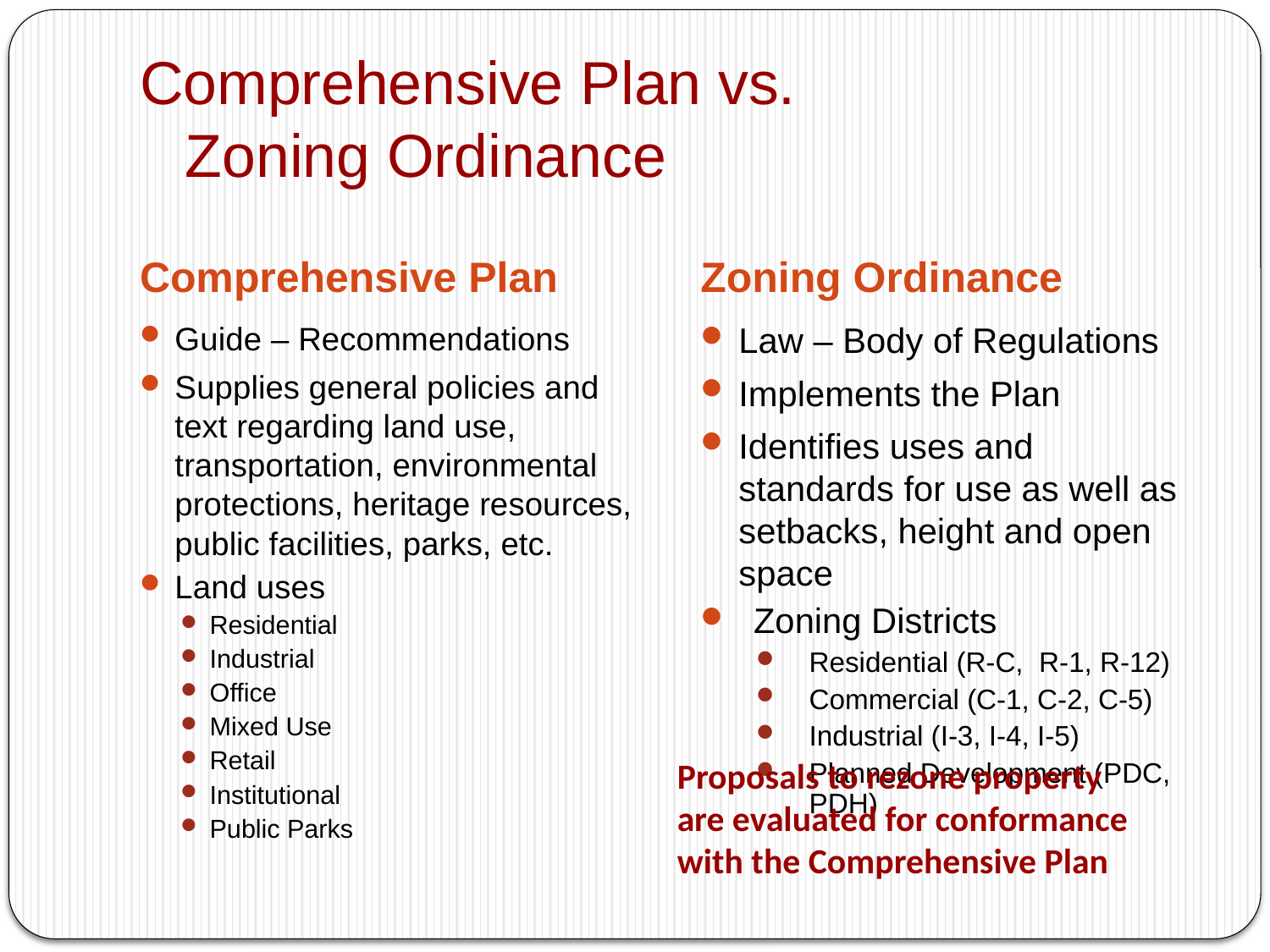

# Comprehensive Plan vs.                Zoning Ordinance
Comprehensive Plan
Zoning Ordinance
Guide – Recommendations
Supplies general policies and text regarding land use, transportation, environmental protections, heritage resources, public facilities, parks, etc.
Land uses
Residential
Industrial
Office
Mixed Use
Retail
Institutional
Public Parks

Law – Body of Regulations
Implements the Plan
Identifies uses and standards for use as well as setbacks, height and open space
Zoning Districts
Residential (R-C,  R-1, R-12)
Commercial (C-1, C-2, C-5)
Industrial (I-3, I-4, I-5)
Planned Development (PDC, PDH)

Proposals to rezone property are evaluated for conformance with the Comprehensive Plan